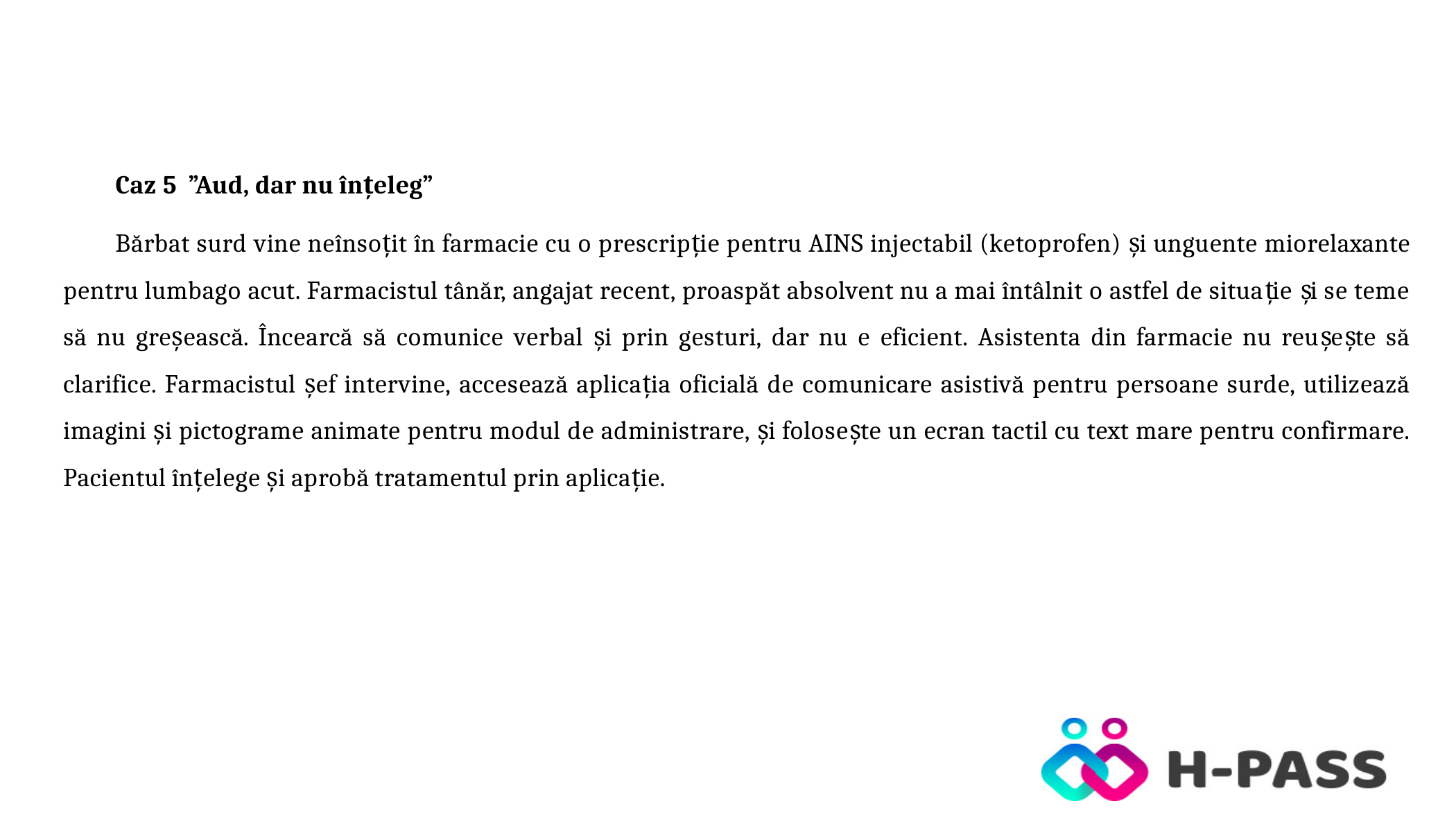

Caz 5  ”Aud, dar nu înțeleg”
Bărbat surd vine neînsoțit în farmacie cu o prescripție pentru AINS injectabil (ketoprofen) și unguente miorelaxante pentru lumbago acut. Farmacistul tânăr, angajat recent, proaspăt absolvent nu a mai întâlnit o astfel de situație și se teme să nu greșească. Încearcă să comunice verbal și prin gesturi, dar nu e eficient. Asistenta din farmacie nu reușește să clarifice. Farmacistul șef intervine, accesează aplicația oficială de comunicare asistivă pentru persoane surde, utilizează imagini și pictograme animate pentru modul de administrare, și folosește un ecran tactil cu text mare pentru confirmare. Pacientul înțelege și aprobă tratamentul prin aplicație.